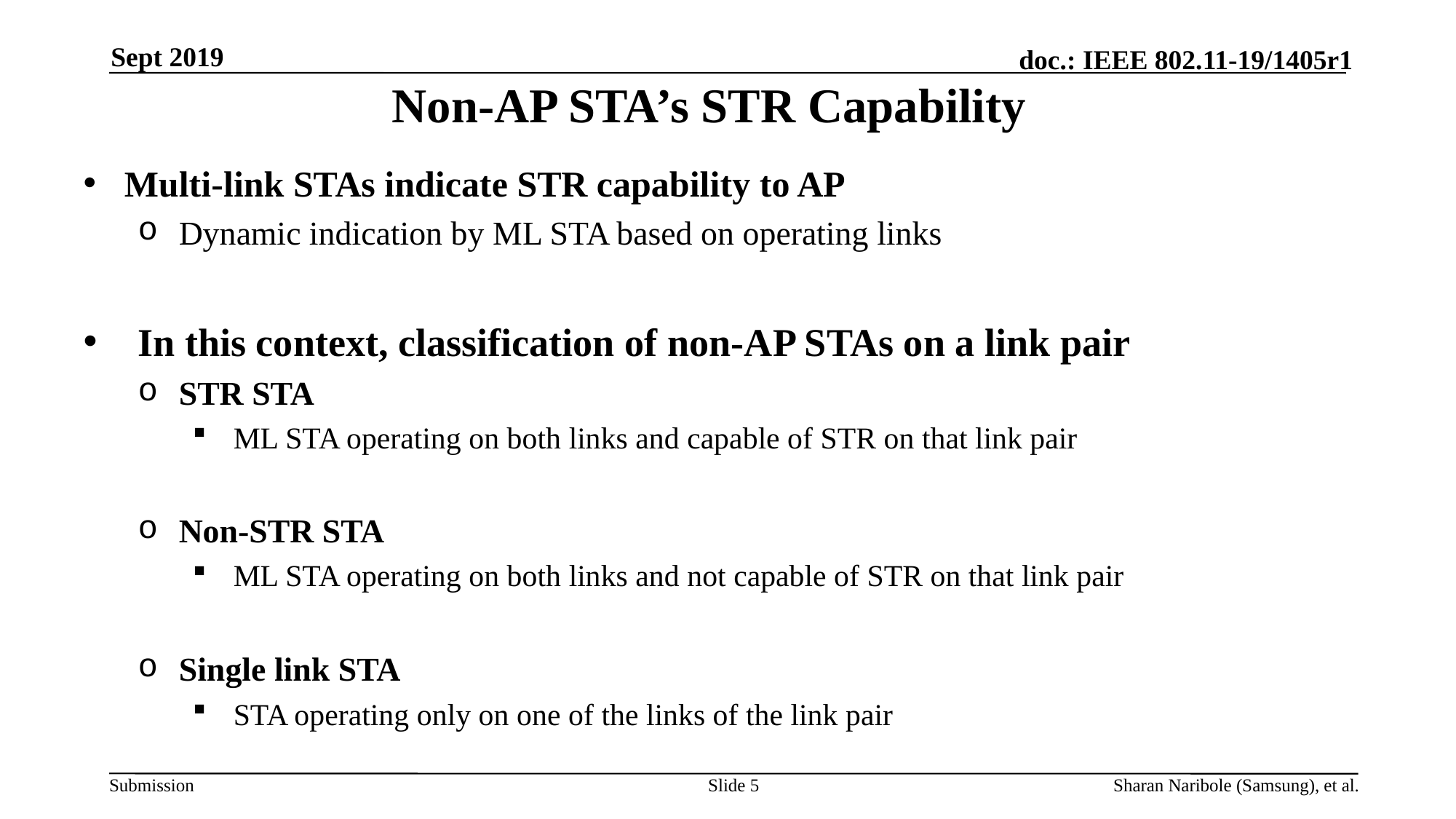

# Non-AP STA’s STR Capability
Sept 2019
Multi-link STAs indicate STR capability to AP
Dynamic indication by ML STA based on operating links

In this context, classification of non-AP STAs on a link pair
STR STA
ML STA operating on both links and capable of STR on that link pair

Non-STR STA
ML STA operating on both links and not capable of STR on that link pair

Single link STA
STA operating only on one of the links of the link pair

Slide 5
Sharan Naribole (Samsung), et al.